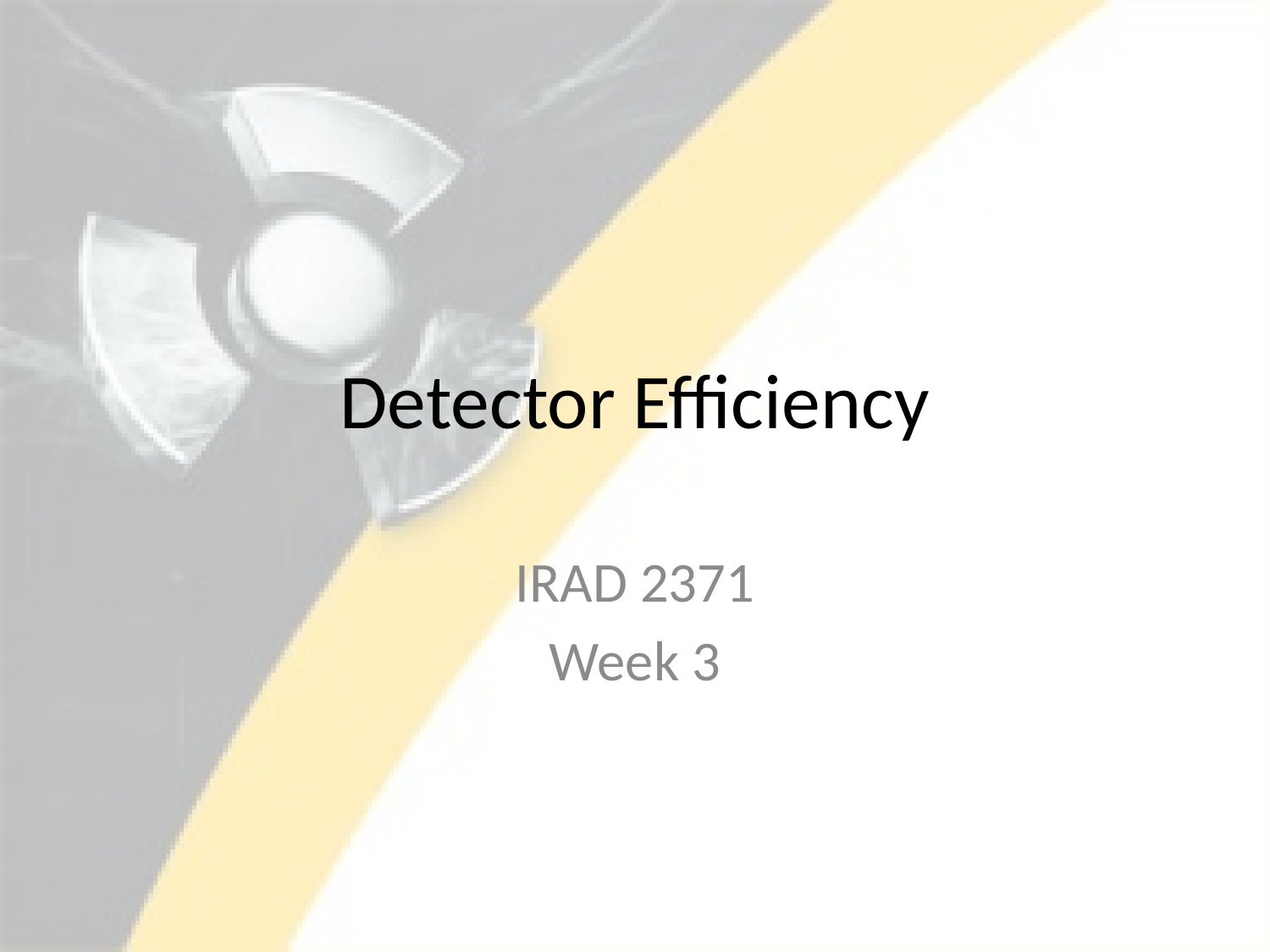

# Detector Efficiency
IRAD 2371
Week 3